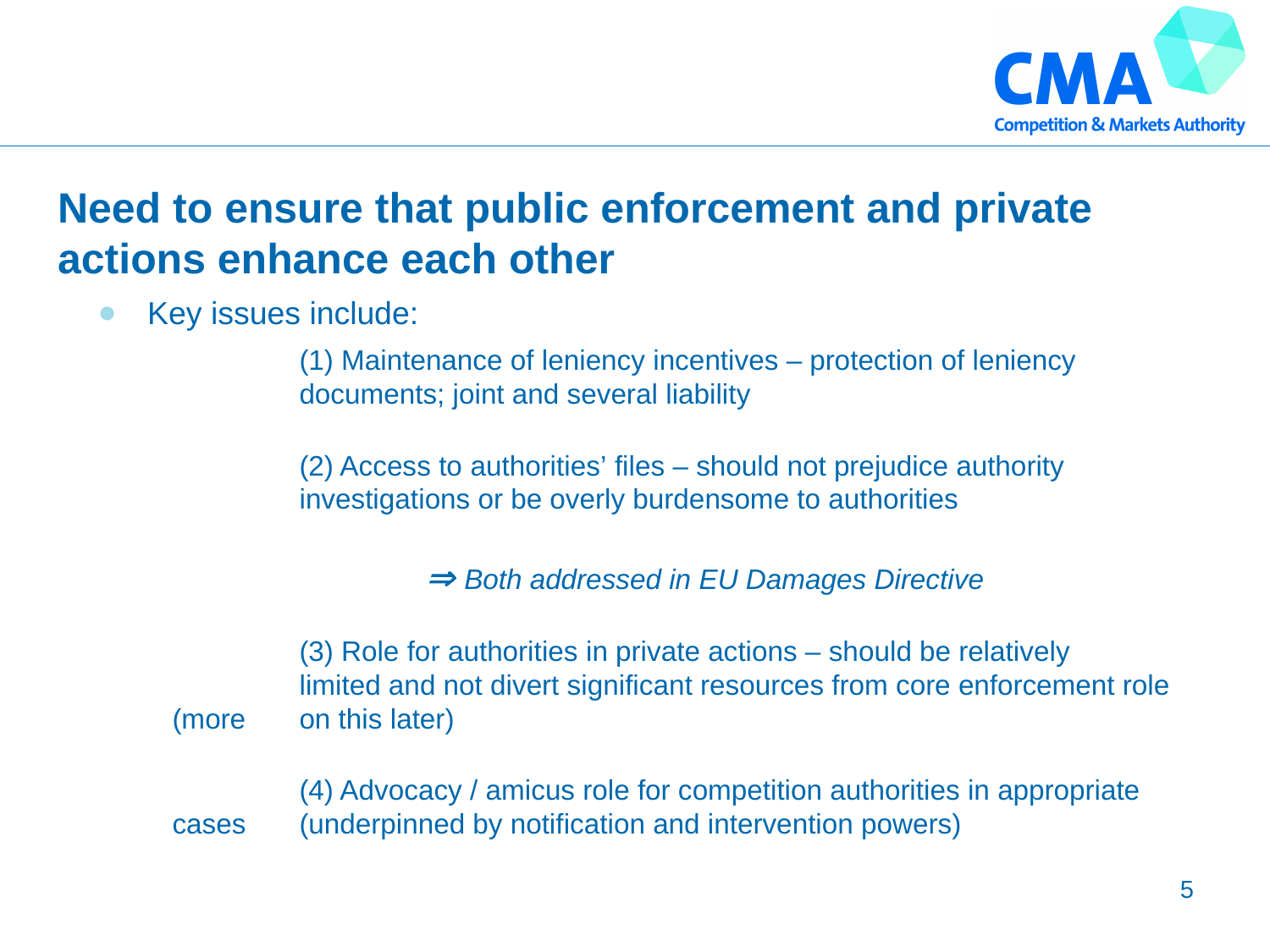

# Need to ensure that public enforcement and private actions enhance each other
Key issues include:
	(1) Maintenance of leniency incentives – protection of leniency 	documents; joint and several liability
	(2) Access to authorities’ files – should not prejudice authority 	investigations or be overly burdensome to authorities
		⇒ Both addressed in EU Damages Directive
	(3) Role for authorities in private actions – should be relatively 	limited and not divert significant resources from core enforcement role (more 	on this later)
	(4) Advocacy / amicus role for competition authorities in appropriate cases 	(underpinned by notification and intervention powers)

5